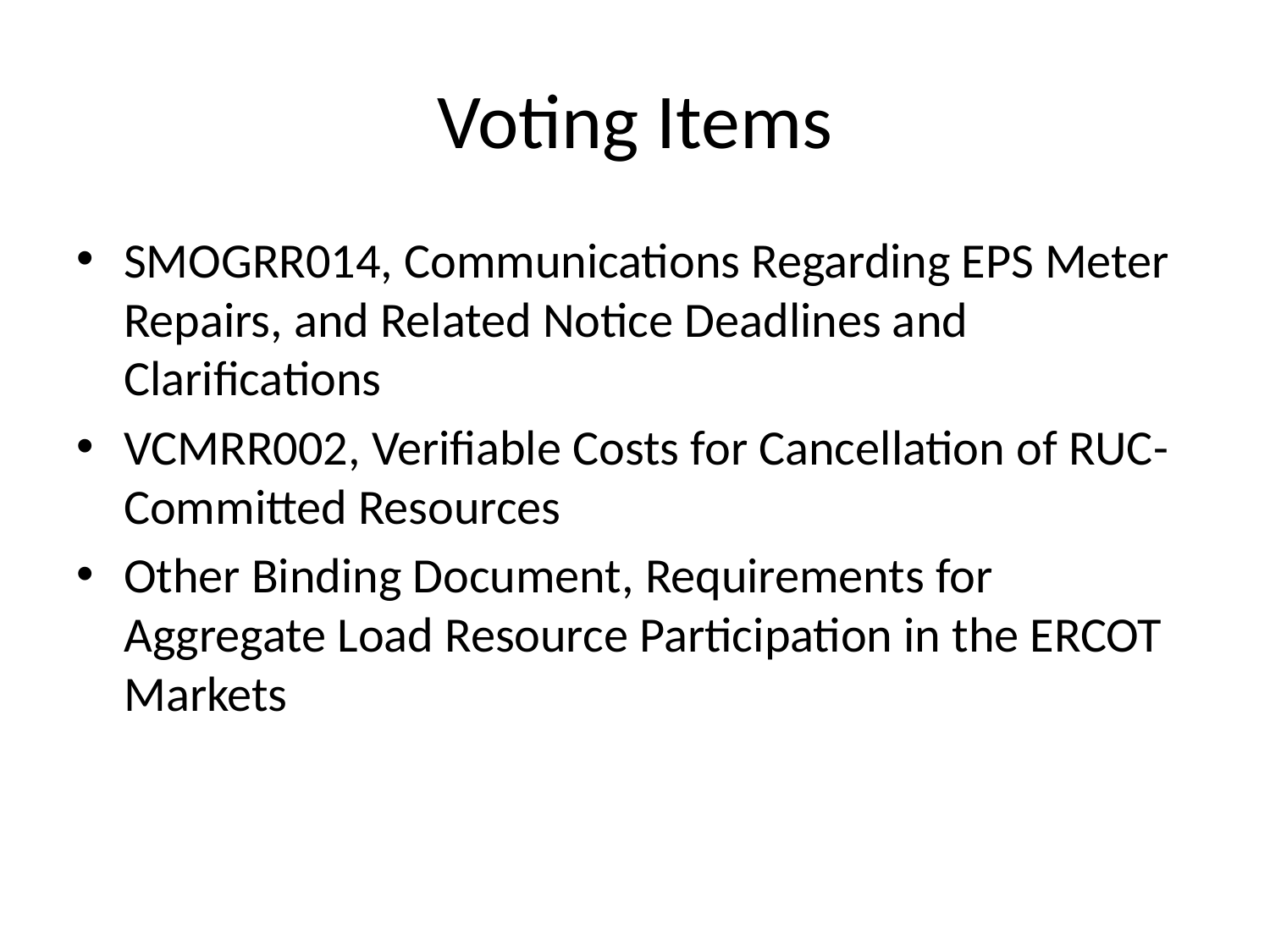

# Voting Items
SMOGRR014, Communications Regarding EPS Meter Repairs, and Related Notice Deadlines and Clarifications
VCMRR002, Verifiable Costs for Cancellation of RUC- Committed Resources
Other Binding Document, Requirements for Aggregate Load Resource Participation in the ERCOT Markets